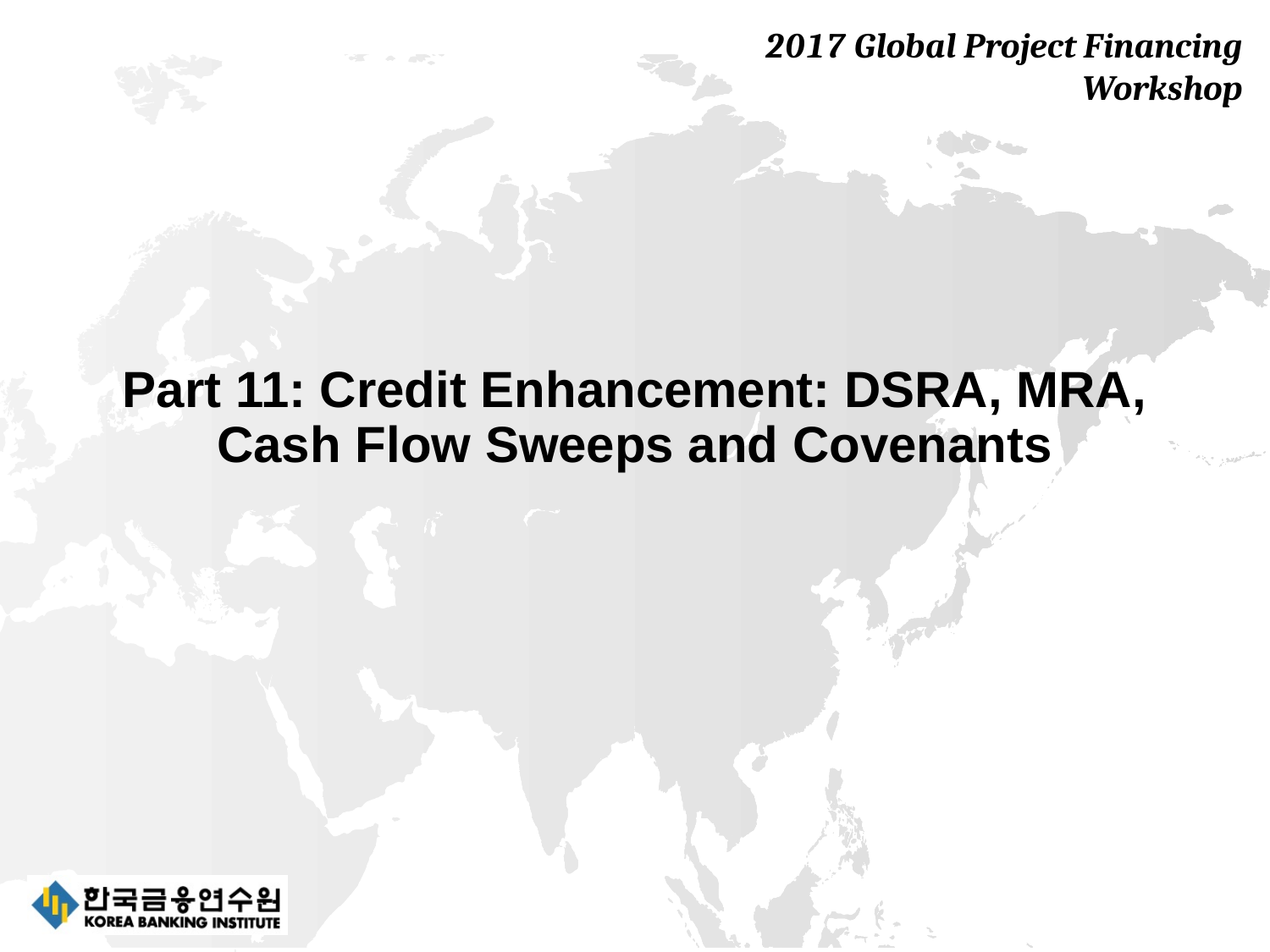

# Part 11: Credit Enhancement: DSRA, MRA, Cash Flow Sweeps and Covenants